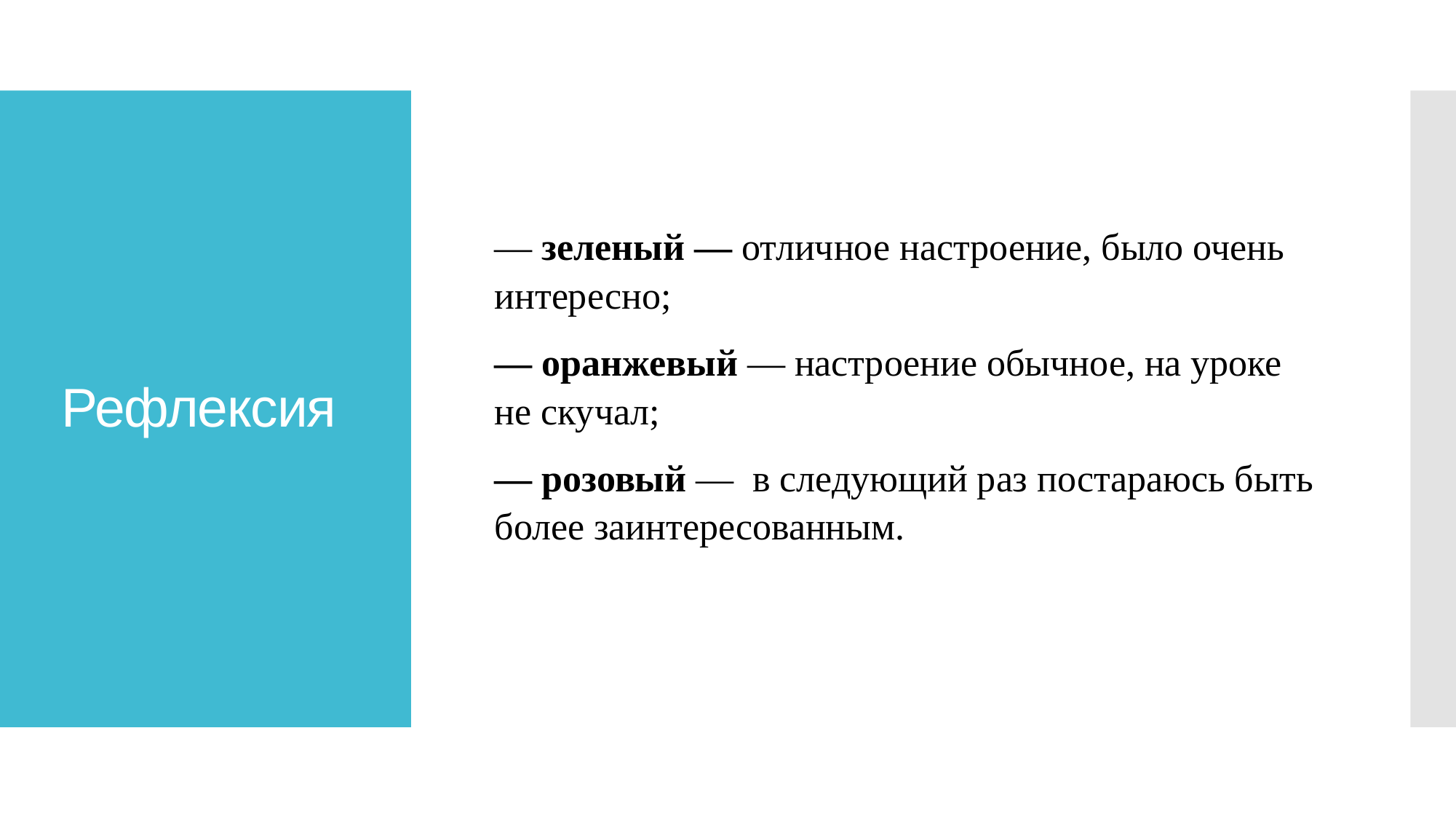

— зеленый — отличное настроение, было очень интересно;
— оранжевый — настроение обычное, на уроке не скучал;
— розовый —  в следующий раз постараюсь быть более заинтересованным.

# Рефлексия